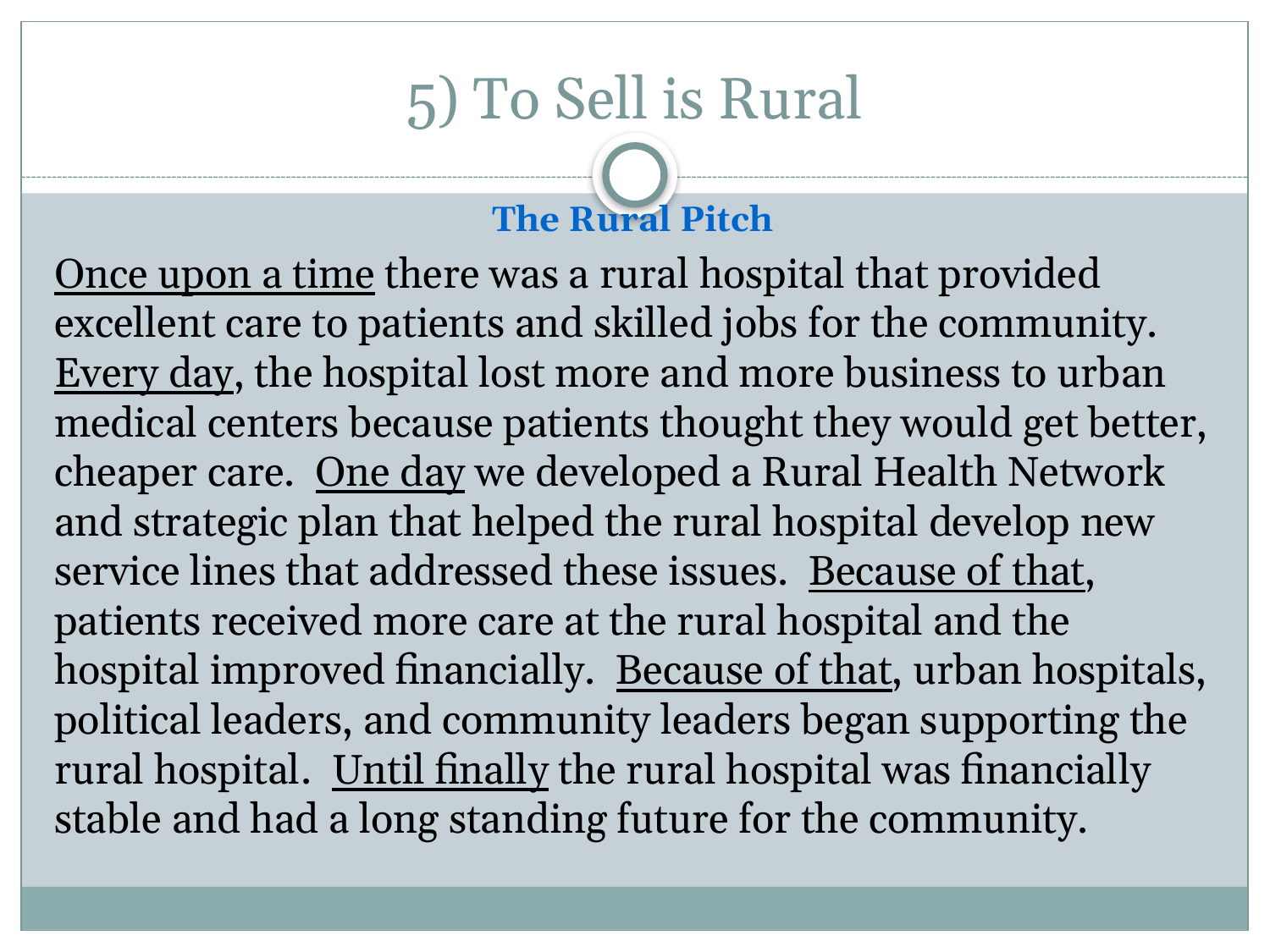

# 5) To Sell is Rural
The Rural Pitch
Once upon a time there was a rural hospital that provided excellent care to patients and skilled jobs for the community.  Every day, the hospital lost more and more business to urban medical centers because patients thought they would get better, cheaper care.  One day we developed a Rural Health Network and strategic plan that helped the rural hospital develop new service lines that addressed these issues.  Because of that, patients received more care at the rural hospital and the hospital improved financially.  Because of that, urban hospitals, political leaders, and community leaders began supporting the rural hospital.  Until finally the rural hospital was financially stable and had a long standing future for the community.